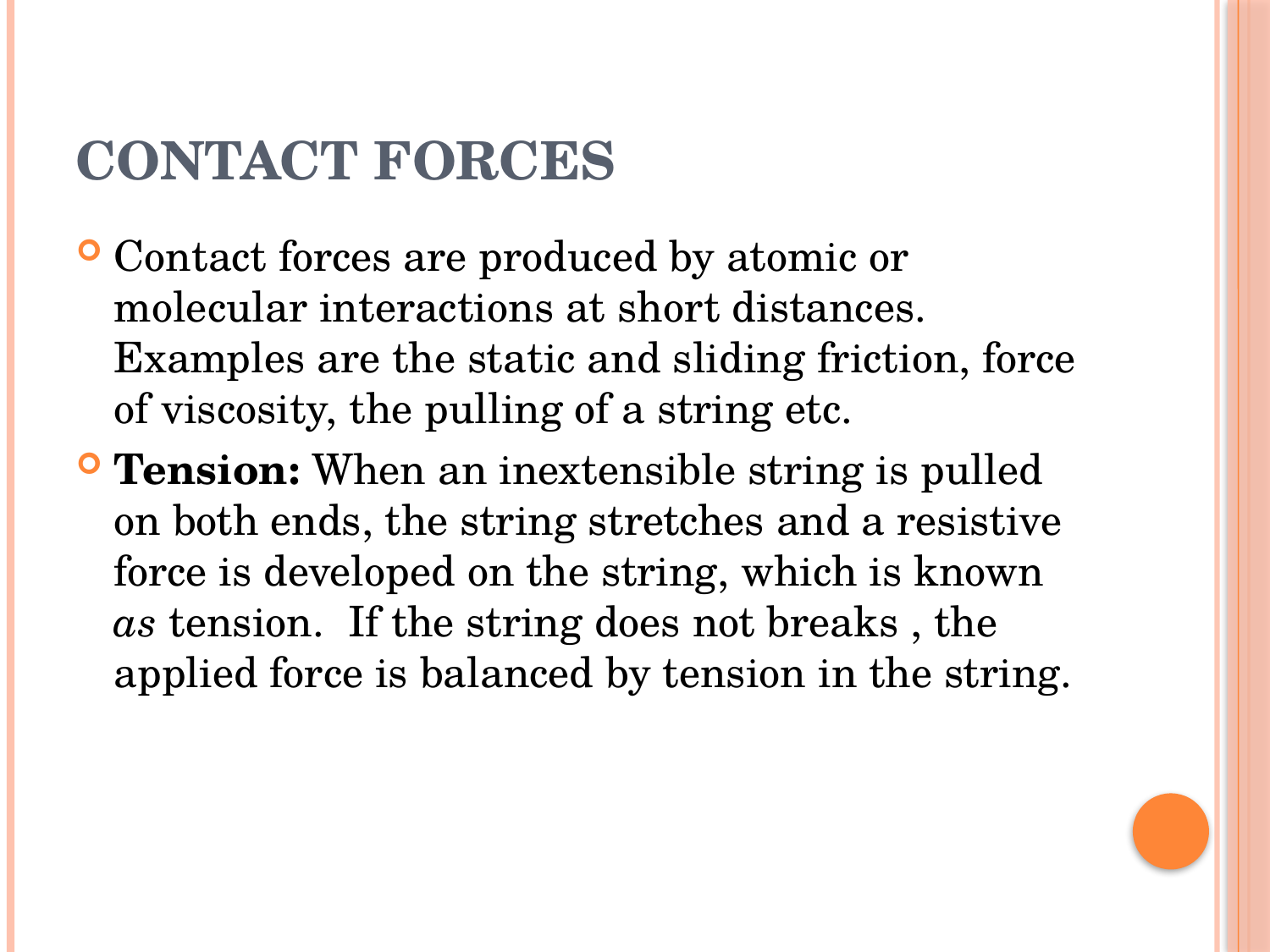

# Contact Forces
Contact forces are produced by atomic or molecular interactions at short distances. Examples are the static and sliding friction, force of viscosity, the pulling of a string etc.
Tension: When an inextensible string is pulled on both ends, the string stretches and a resistive force is developed on the string, which is known as tension.  If the string does not breaks , the applied force is balanced by tension in the string.